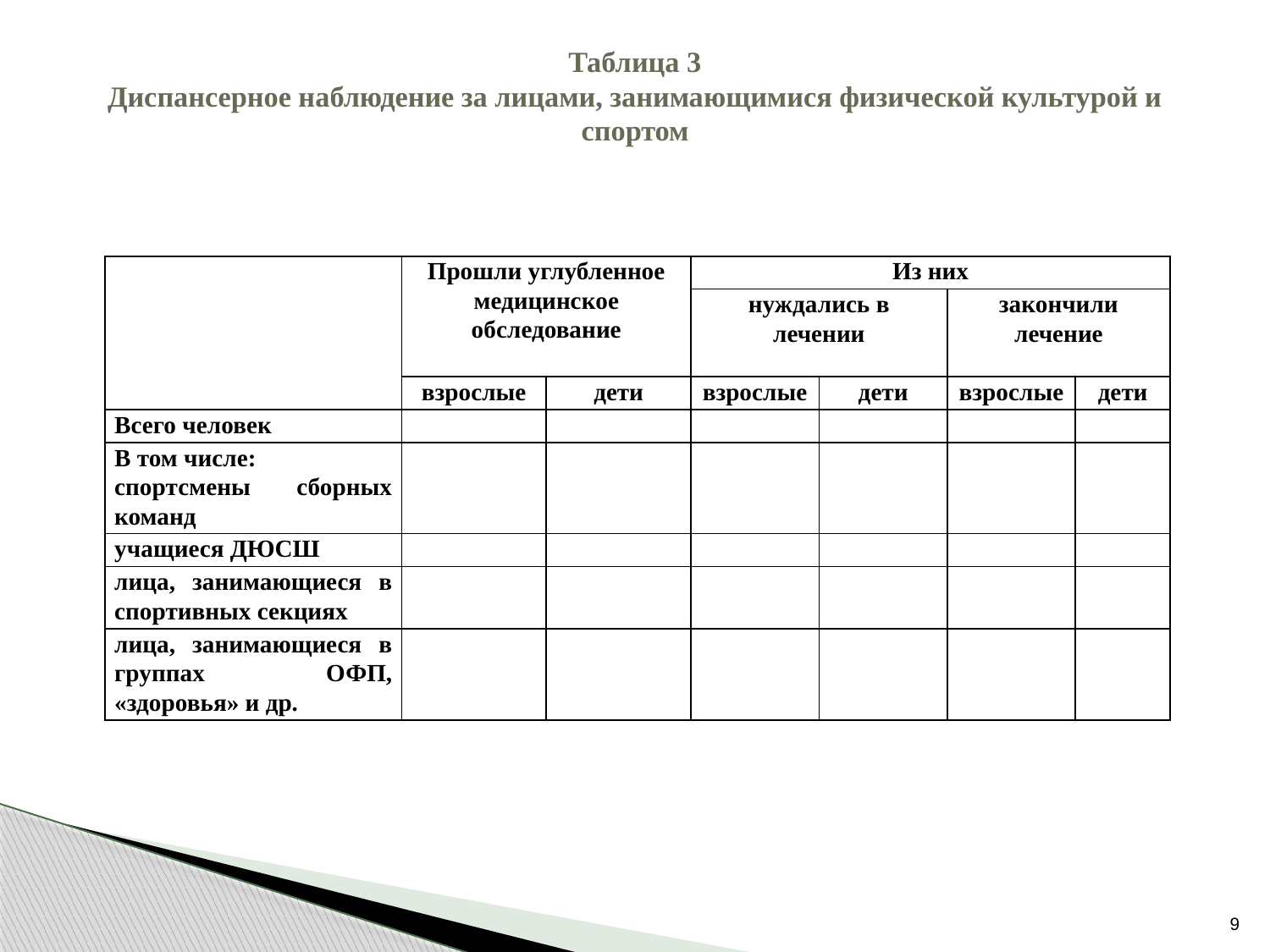

# Таблица 3 Диспансерное наблюдение за лицами, занимающимися физической культурой и спортом
|  | Прошли углубленное медицинское обследование |  | Из них |  |  |  |
| --- | --- | --- | --- | --- | --- | --- |
|  |  |  | нуждались в лечении |  | закончили лечение |  |
|  | взрослые | дети | взрослые | дети | взрослые | дети |
| Всего человек |  |  |  |  |  |  |
| В том числе: спортсмены сборных команд |  |  |  |  |  |  |
| учащиеся ДЮСШ |  |  |  |  |  |  |
| лица, занимающиеся в спортивных секциях |  |  |  |  |  |  |
| лица, занимающиеся в группах ОФП, «здоровья» и др. |  |  |  |  |  |  |
9